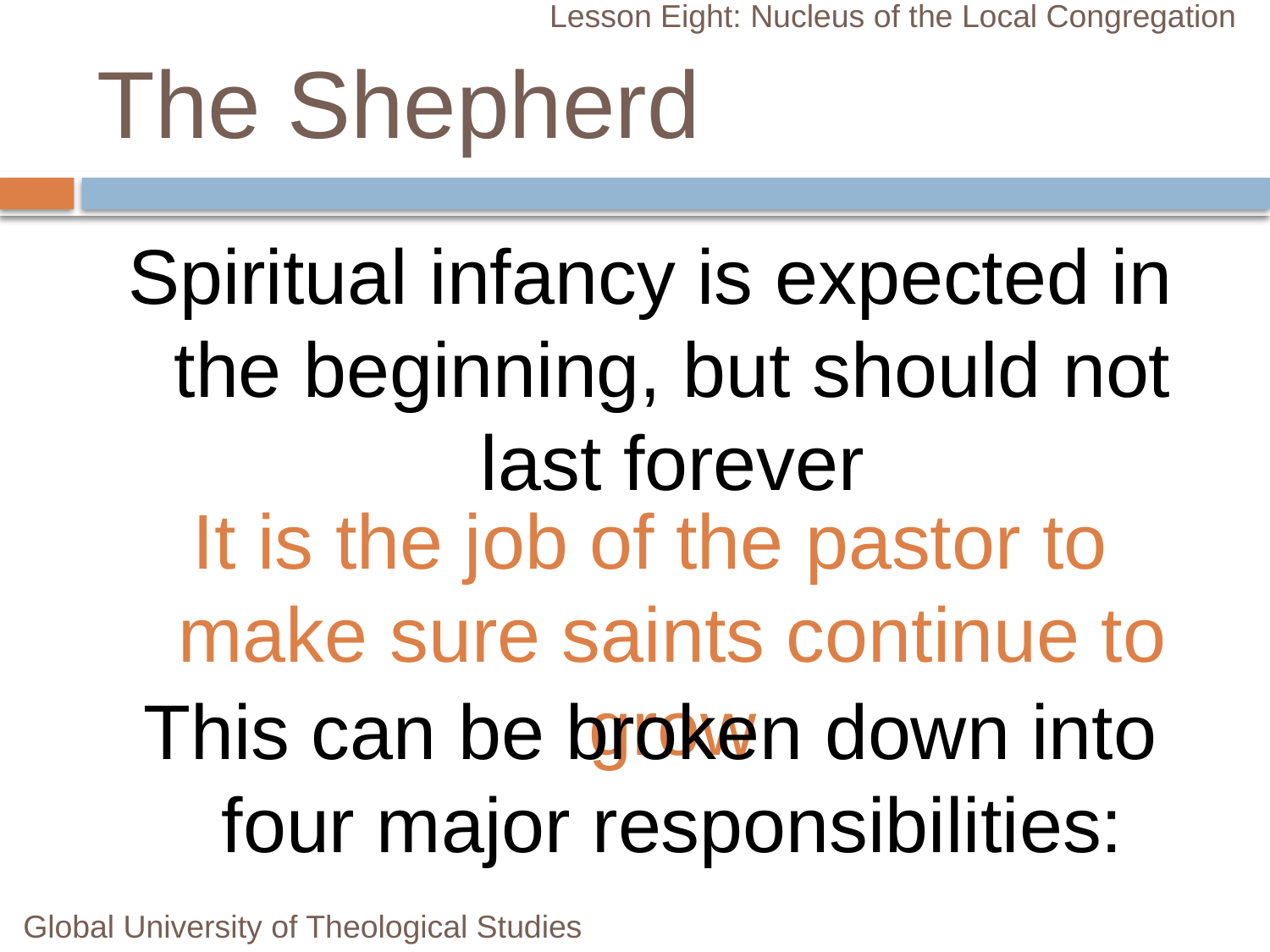

Lesson Eight: Nucleus of the Local Congregation
# The Shepherd
Spiritual infancy is expected in the beginning, but should not last forever
It is the job of the pastor to make sure saints continue to grow
This can be broken down into four major responsibilities:
Global University of Theological Studies